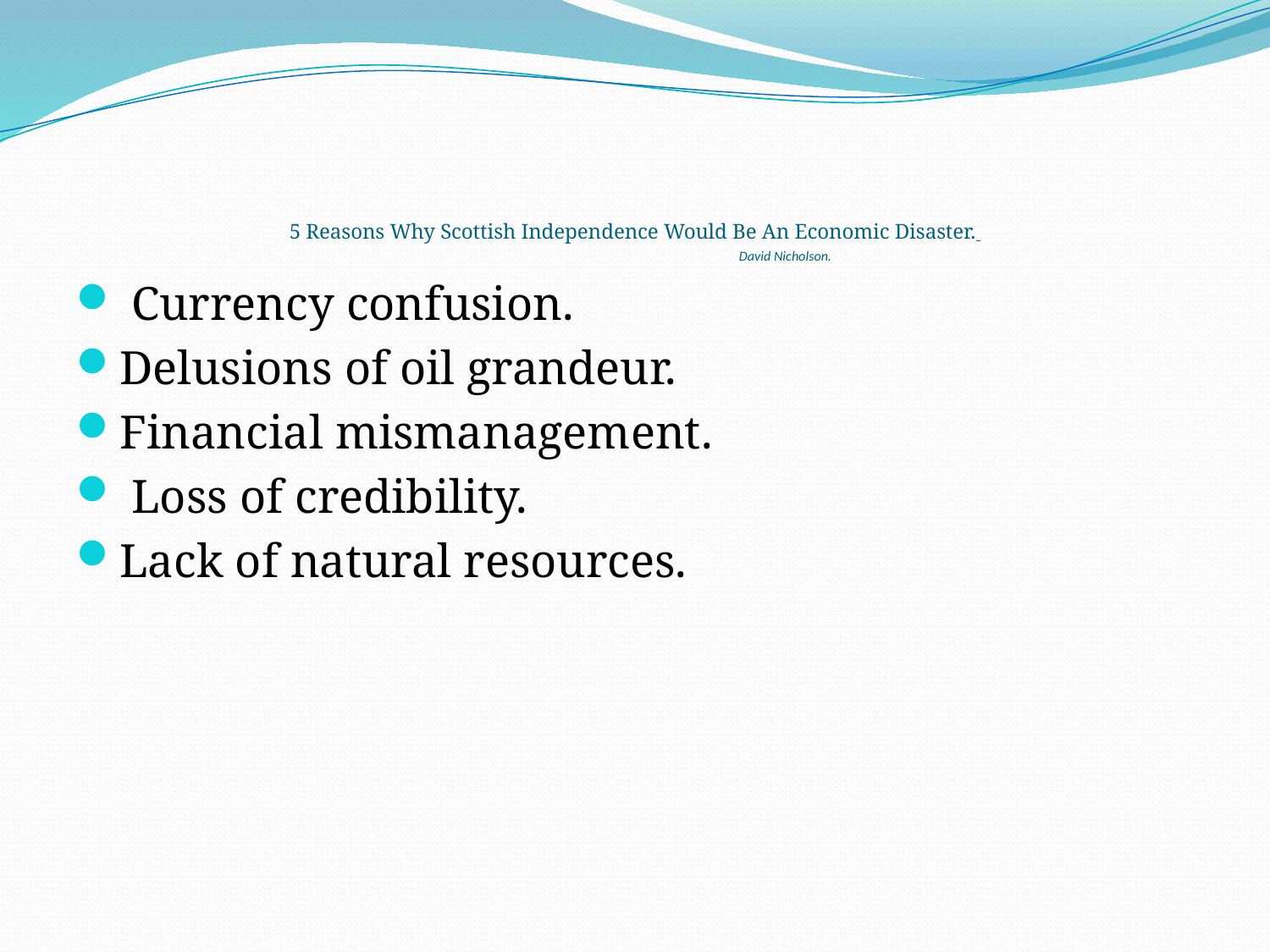

# 5 Reasons Why Scottish Independence Would Be An Economic Disaster. David Nicholson.
 Currency confusion.
Delusions of oil grandeur.
Financial mismanagement.
 Loss of credibility.
Lack of natural resources.